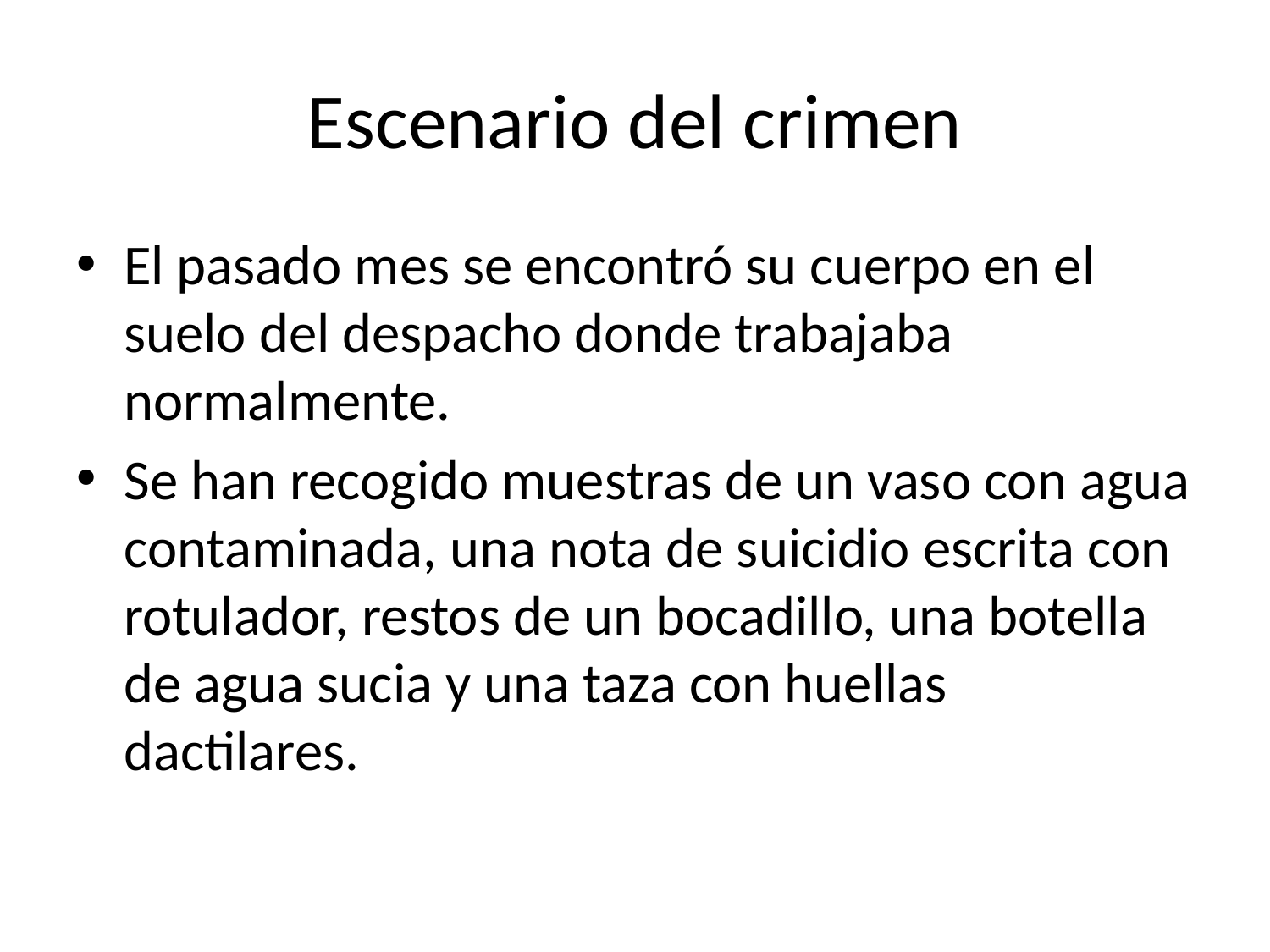

# Escenario del crimen
El pasado mes se encontró su cuerpo en el suelo del despacho donde trabajaba normalmente.
Se han recogido muestras de un vaso con agua contaminada, una nota de suicidio escrita con rotulador, restos de un bocadillo, una botella de agua sucia y una taza con huellas dactilares.